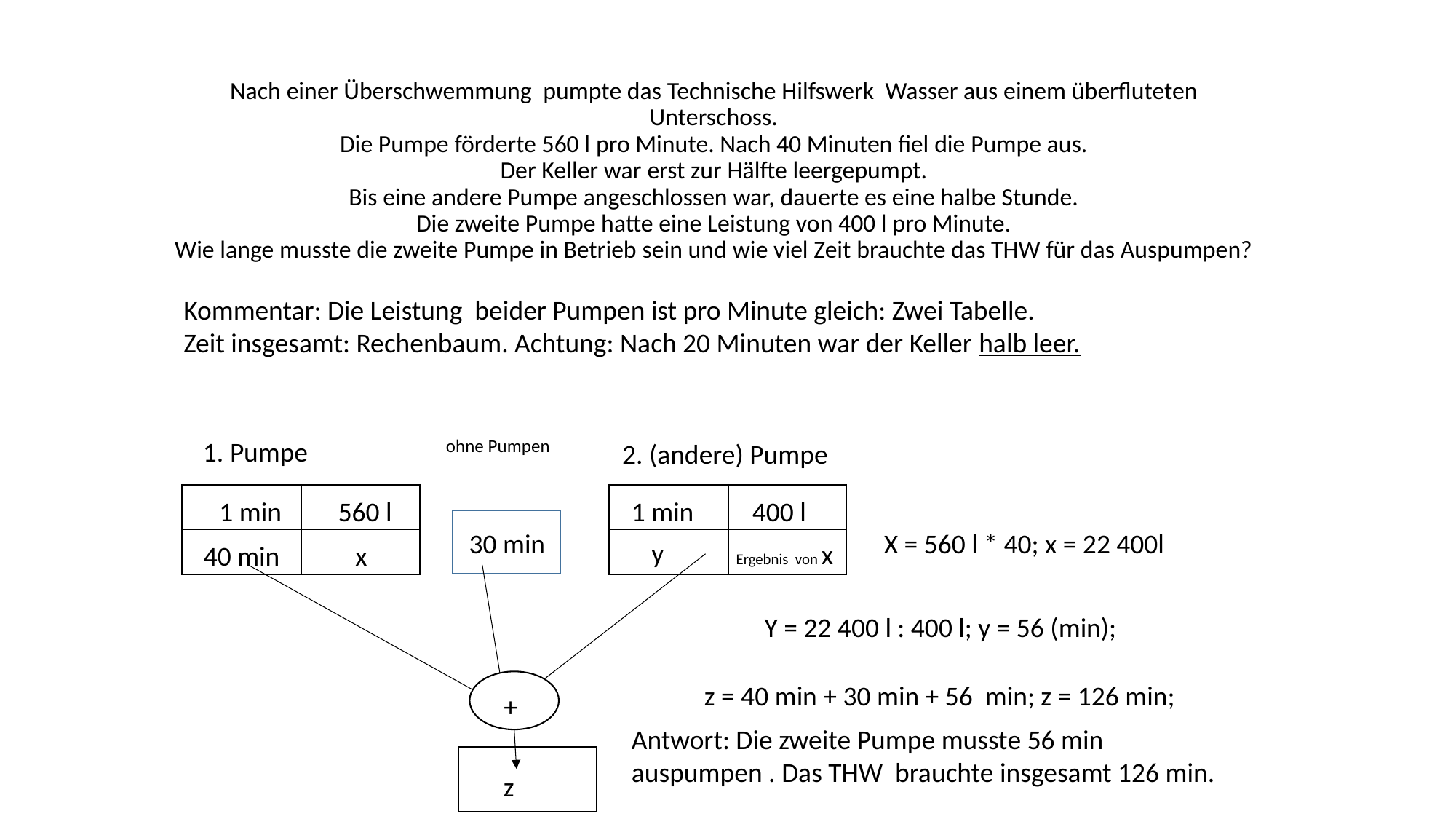

# Nach einer Überschwemmung  pumpte das Technische Hilfswerk  Wasser aus einem überfluteten Unterschoss. Die Pumpe förderte 560 l pro Minute. Nach 40 Minuten fiel die Pumpe aus. Der Keller war erst zur Hälfte leergepumpt. Bis eine andere Pumpe angeschlossen war, dauerte es eine halbe Stunde. Die zweite Pumpe hatte eine Leistung von 400 l pro Minute. Wie lange musste die zweite Pumpe in Betrieb sein und wie viel Zeit brauchte das THW für das Auspumpen?
Kommentar: Die Leistung  beider Pumpen ist pro Minute gleich: Zwei Tabelle.
Zeit insgesamt: Rechenbaum. Achtung: Nach 20 Minuten war der Keller halb leer.
1. Pumpe
ohne Pumpen

2. (andere) Pumpe
|  |  |
| --- | --- |
|  |  |
|  |  |
| --- | --- |
|  |  |
1 min
560 l
1 min
400 l

30 min
X = 560 l * 40; x = 22 400l
y
Ergebnis  von x
40 min
 x
Y = 22 400 l : 400 l; y = 56 (min);

  z = 40 min + 30 min + 56  min; z = 126 min;
+
Antwort: Die zweite Pumpe musste 56 min auspumpen . Das THW  brauchte insgesamt 126 min.

 z